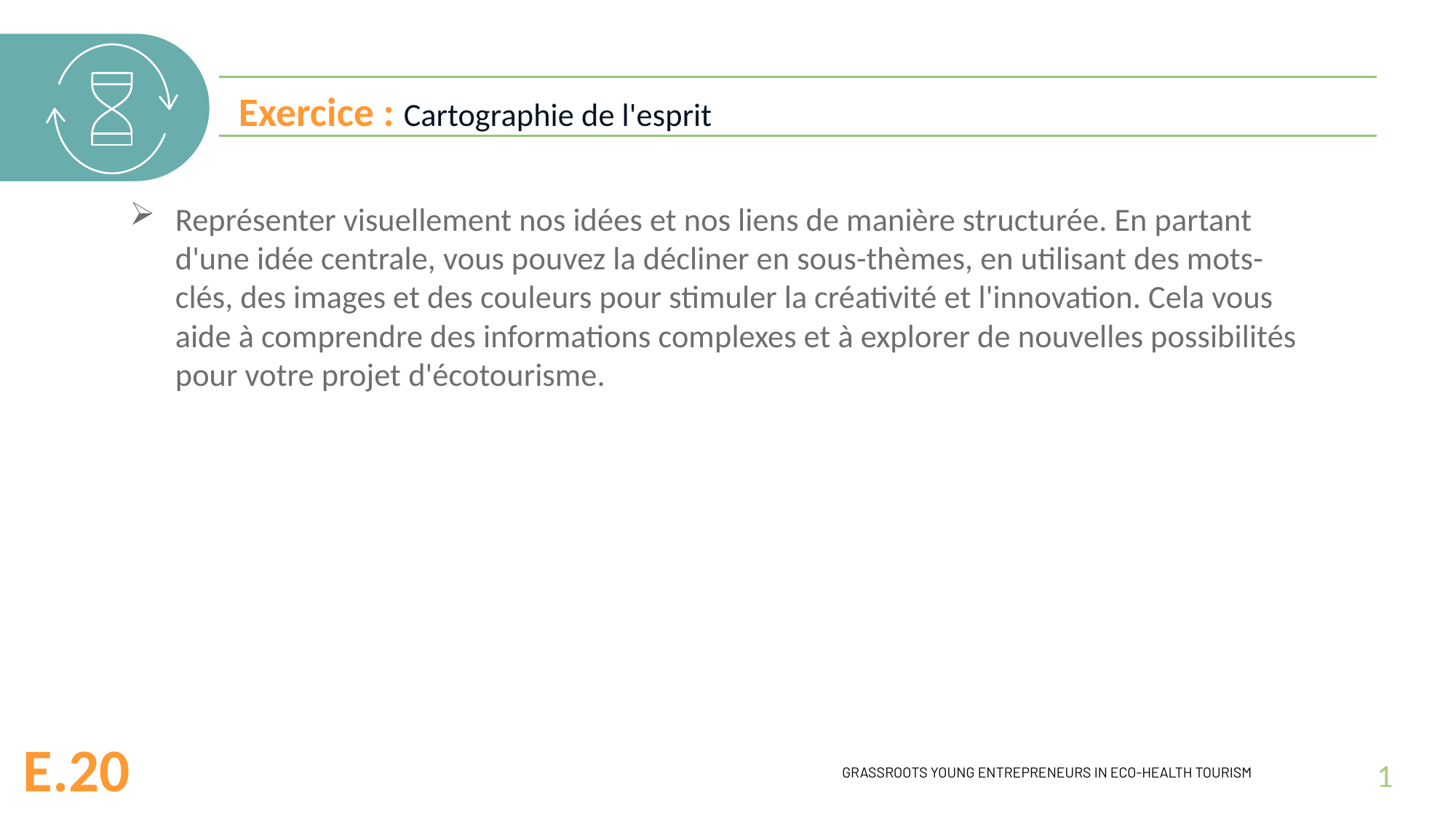

Exercice : Cartographie de l'esprit

Représenter visuellement nos idées et nos liens de manière structurée. En partant d'une idée centrale, vous pouvez la décliner en sous-thèmes, en utilisant des mots-clés, des images et des couleurs pour stimuler la créativité et l'innovation. Cela vous aide à comprendre des informations complexes et à explorer de nouvelles possibilités pour votre projet d'écotourisme.

1
E.20
GRASSROOTS YOUNG ENTREPRENEURS IN ECO-HEALTH TOURISM